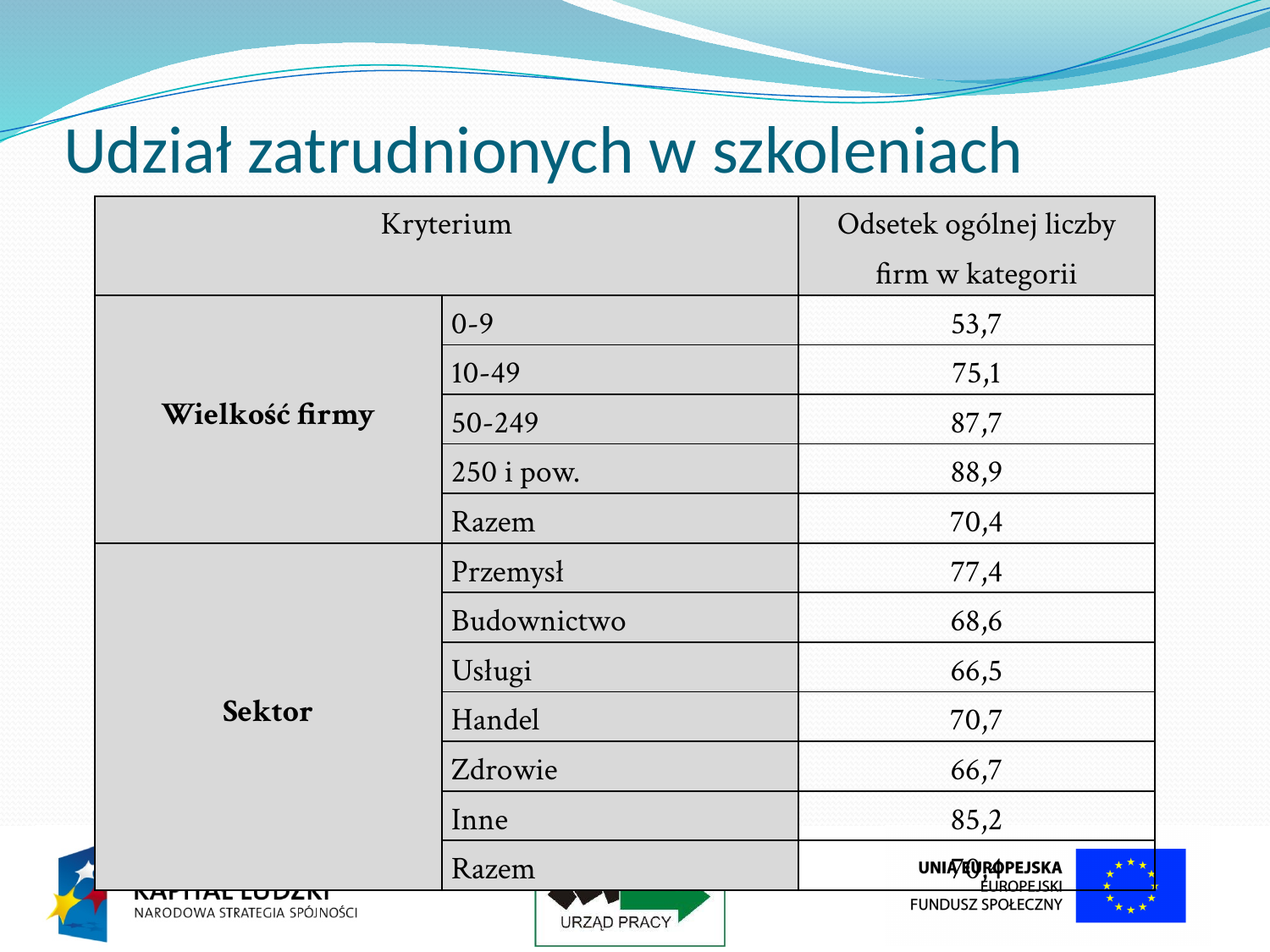

# Udział zatrudnionych w szkoleniach
| Kryterium |  | Odsetek ogólnej liczby firm w kategorii |
| --- | --- | --- |
| Wielkość firmy | 0-9 | 53,7 |
|  | 10-49 | 75,1 |
|  | 50-249 | 87,7 |
|  | 250 i pow. | 88,9 |
|  | Razem | 70,4 |
| Sektor | Przemysł | 77,4 |
|  | Budownictwo | 68,6 |
|  | Usługi | 66,5 |
|  | Handel | 70,7 |
|  | Zdrowie | 66,7 |
|  | Inne | 85,2 |
|  | Razem | 70,4 |